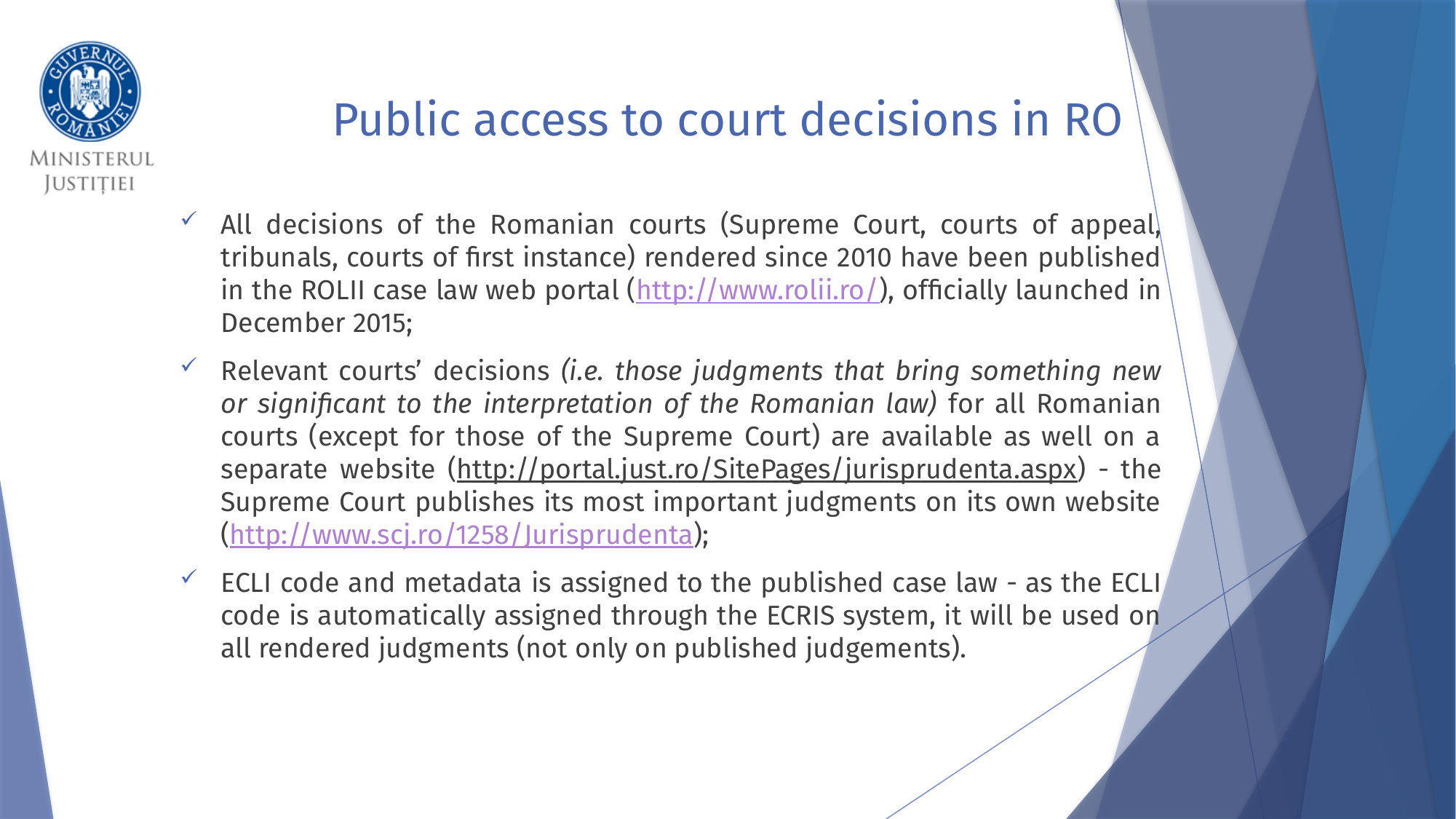

# Public access to court decisions in RO
All decisions of the Romanian courts (Supreme Court, courts of appeal, tribunals, courts of first instance) rendered since 2010 have been published in the ROLII case law web portal (http://www.rolii.ro/), officially launched in December 2015;
Relevant courts’ decisions (i.e. those judgments that bring something new or significant to the interpretation of the Romanian law) for all Romanian courts (except for those of the Supreme Court) are available as well on a separate website (http://portal.just.ro/SitePages/jurisprudenta.aspx) - the Supreme Court publishes its most important judgments on its own website (http://www.scj.ro/1258/Jurisprudenta);
ECLI code and metadata is assigned to the published case law - as the ECLI code is automatically assigned through the ECRIS system, it will be used on all rendered judgments (not only on published judgements).